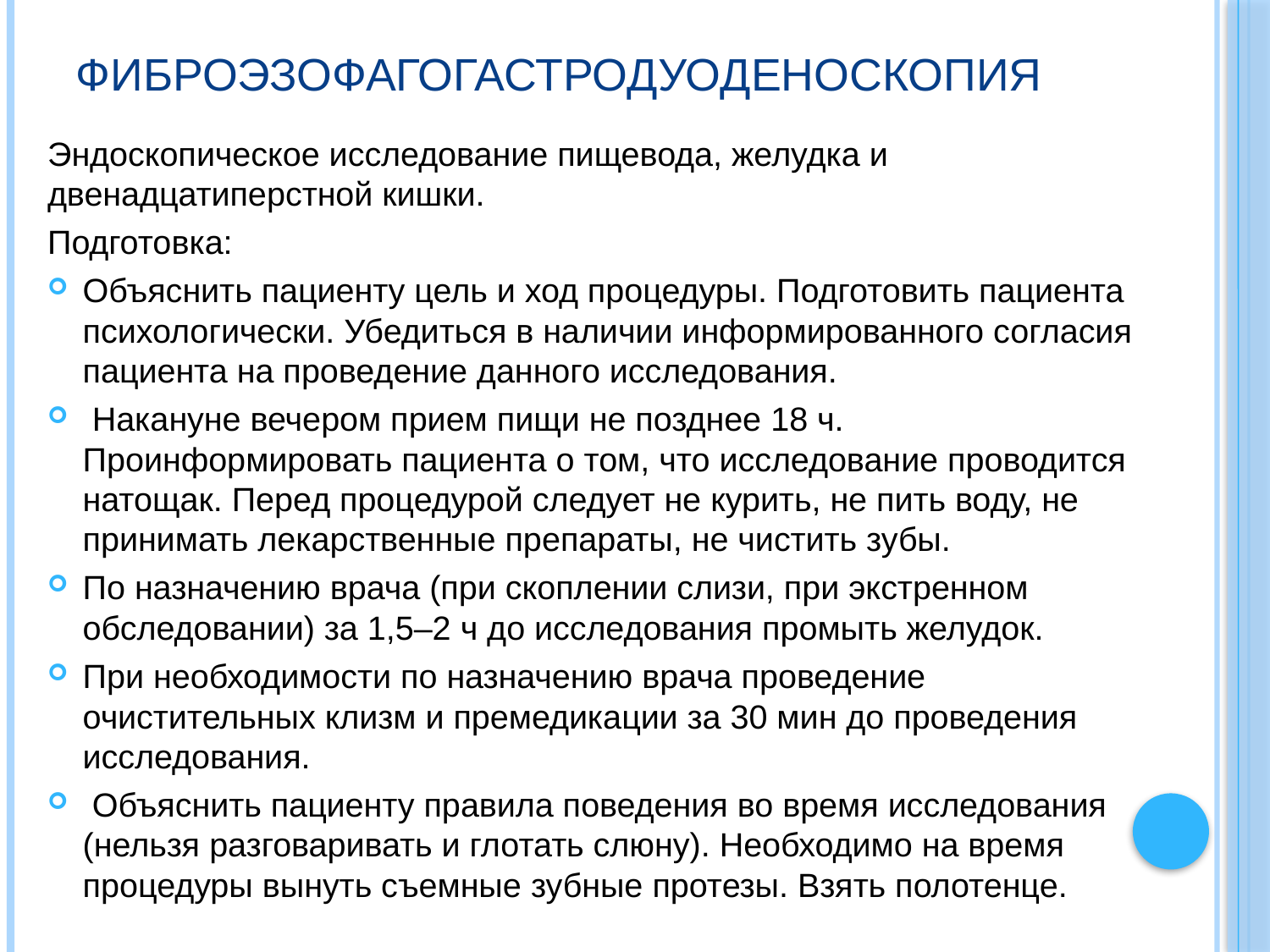

# фиброэзофагогастродуоденоскопия
Эндоскопическое исследование пищевода, желудка и двенадцатиперстной кишки.
Подготовка:
Объяснить пациенту цель и ход процедуры. Подготовить пациента психологически. Убедиться в наличии информированного согласия пациента на проведение данного исследования.
 Накануне вечером прием пищи не позднее 18 ч. Проинформировать пациента о том, что исследование проводится натощак. Перед процедурой следует не курить, не пить воду, не принимать лекарственные препараты, не чистить зубы.
По назначению врача (при скоплении слизи, при экстренном обследовании) за 1,5–2 ч до исследования промыть желудок.
При необходимости по назначению врача проведение  очистительных клизм и премедикации за 30 мин до проведения исследования.
 Объяснить пациенту правила поведения во время исследования (нельзя разговаривать и глотать слюну). Необходимо на время процедуры вынуть съемные зубные протезы. Взять полотенце.